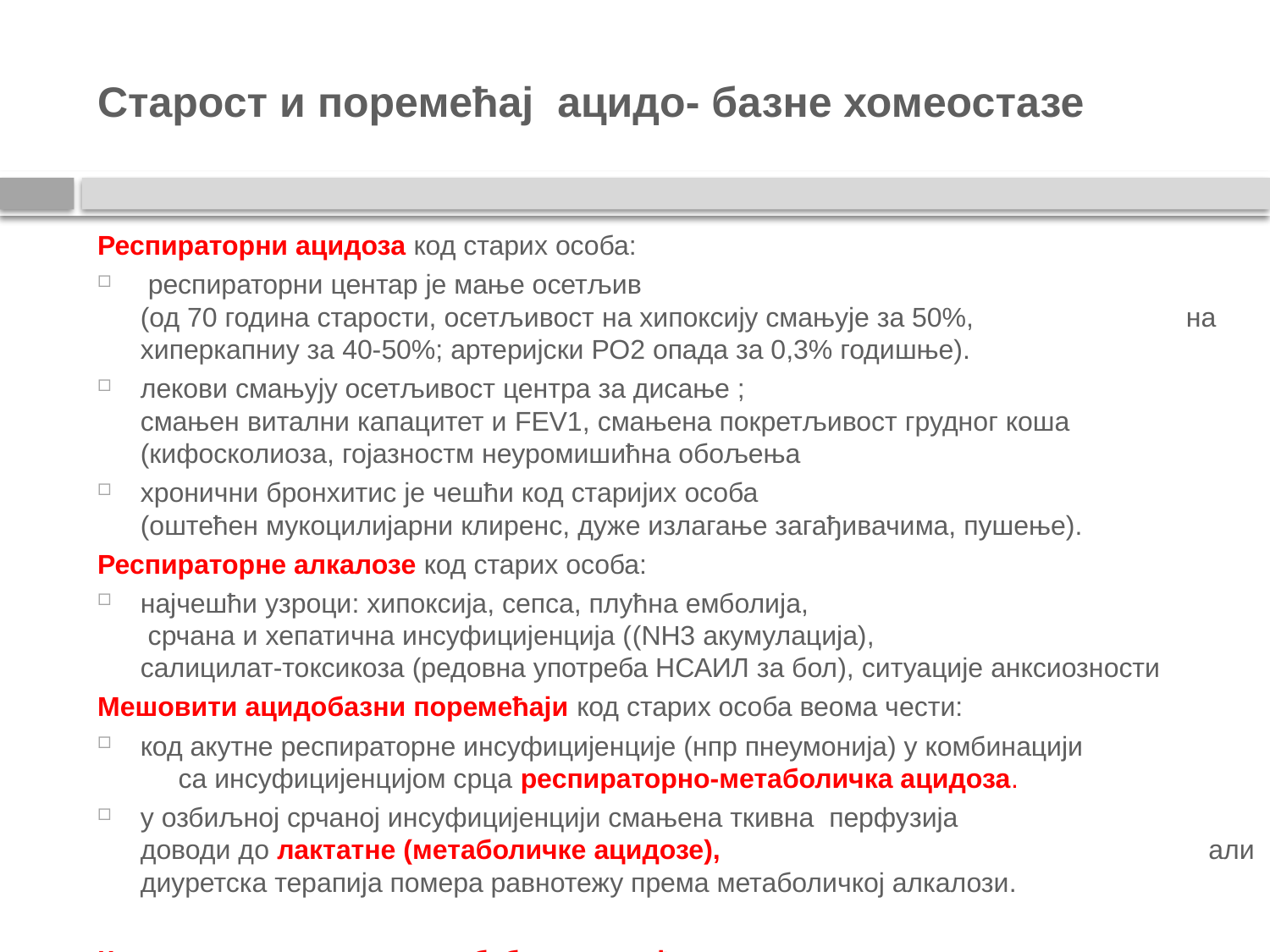

# Старост и поремећај  ацидо- базне хомеостазе
Респираторни ацидоза код старих особа:
 респираторни центар је мање осетљив                                                                                (од 70 година старости, осетљивост на хипоксију смањује за 50%,                            на хиперкапниу за 40-50%; артеријски РО2 опада за 0,3% годишње).
лекови смањују осетљивост центра за дисање ;                                                       смањен витални капацитет и FEV1, смањена покретљивост грудног коша (кифосколиоза, гојазностм неуромишићна обољења
хронични бронхитис је чешћи код старијих особа                                                            (оштећен мукоцилијарни клиренс, дуже излагање загађивачима, пушење).
Респираторне алкалозе код старих особа:
најчешћи узроци: хипоксија, сепса, плућна емболија,                                                            срчана и хепатична инсуфицијенција ((NH3 акумулација),                                     салицилат-токсикоза (редовна употреба НСАИЛ за бол), ситуације анксиозности
Мешовити ацидобазни поремећаји код старих особа веома чести:
код акутне респираторне инсуфицијенције (нпр пнеумонија) у комбинацији                            са инсуфицијенцијом срца респираторно-метаболичка ацидоза.
у озбиљној срчаној инсуфицијенцији смањена ткивна  перфузија                                       доводи до лактатне (метаболичке ацидозе),                                                                али диуретска терапија помера равнотежу према метаболичкој алкалози.

Компензаторни капацитети бубрега и плућа у старости су ограничени.